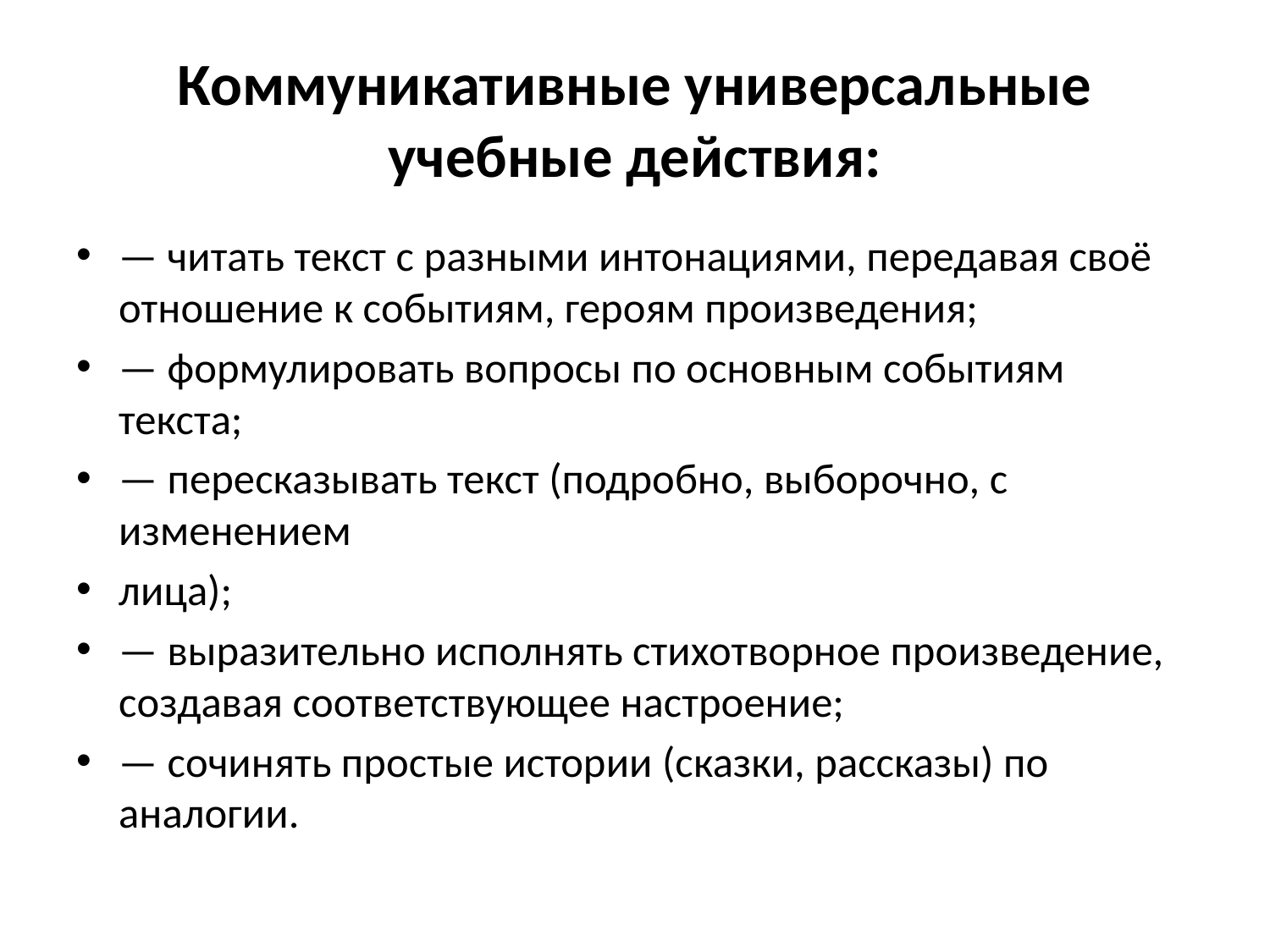

# Коммуникативные универсальные учебные действия:
— читать текст с разными интонациями, передавая своё отношение к событиям, героям произведения;
— формулировать вопросы по основным событиям текста;
— пересказывать текст (подробно, выборочно, с изменением
лица);
— выразительно исполнять стихотворное произведение, создавая соответствующее настроение;
— сочинять простые истории (сказки, рассказы) по аналогии.